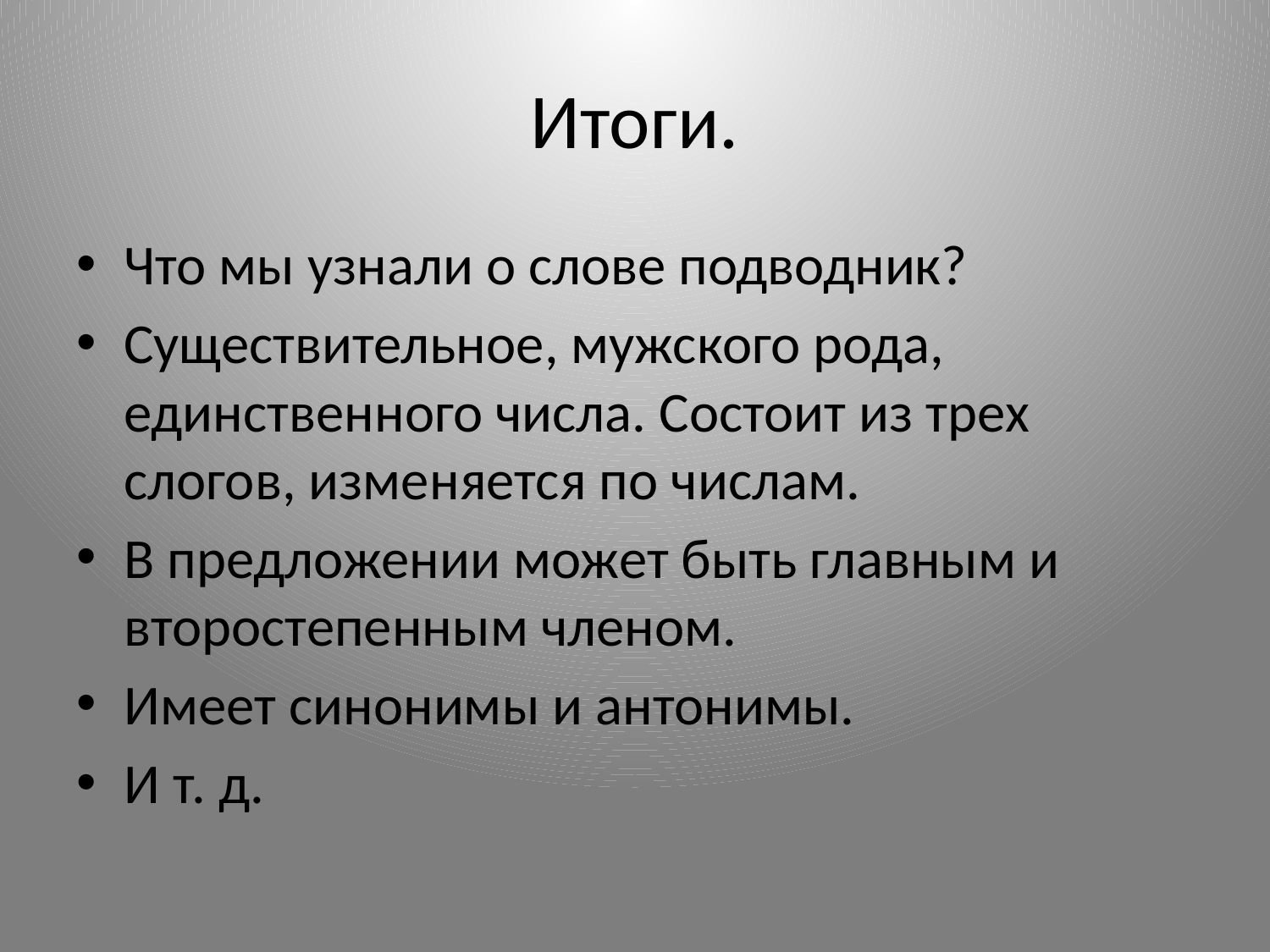

# Итоги.
Что мы узнали о слове подводник?
Существительное, мужского рода, единственного числа. Состоит из трех слогов, изменяется по числам.
В предложении может быть главным и второстепенным членом.
Имеет синонимы и антонимы.
И т. д.